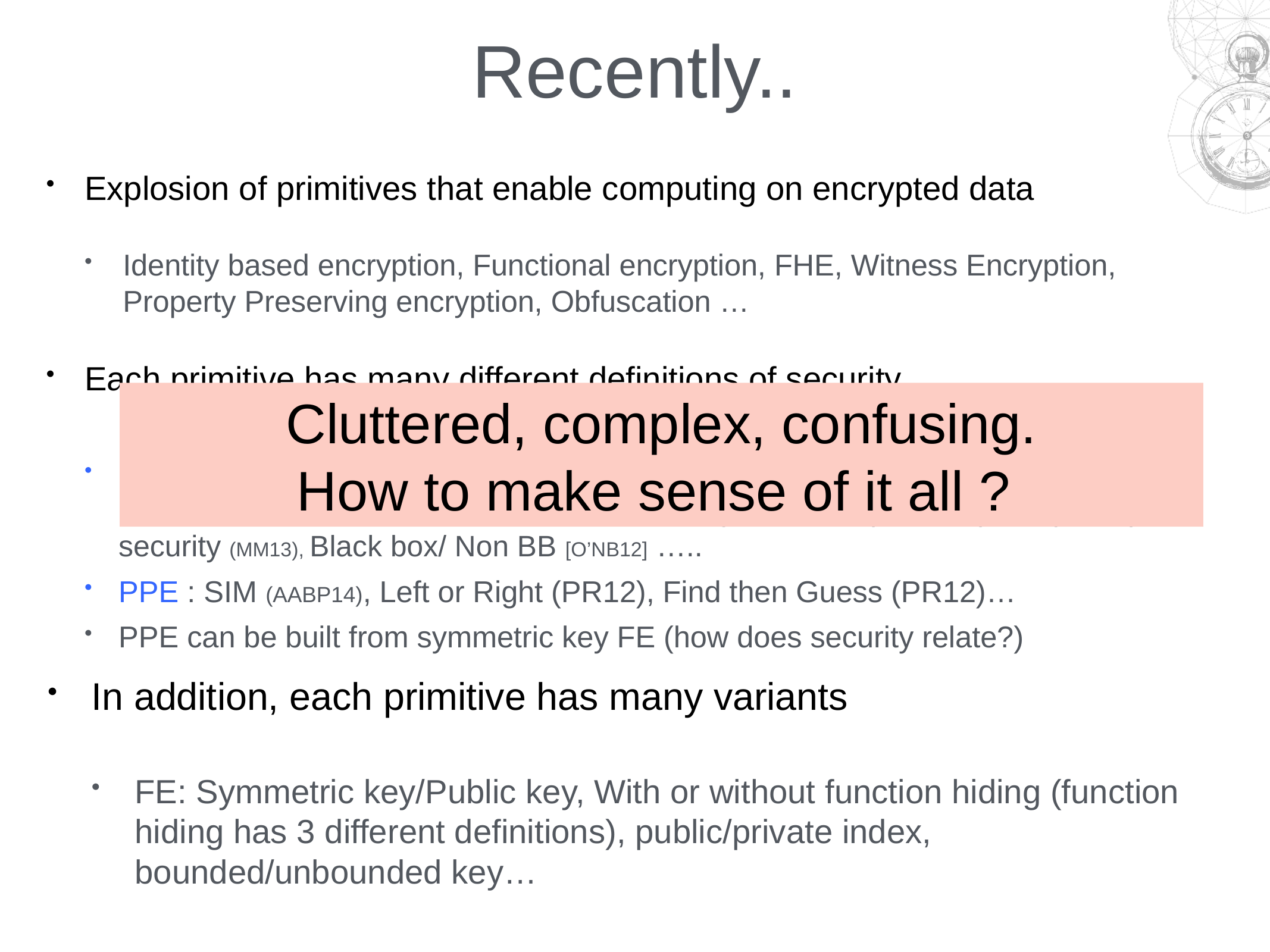

# Recently..
Explosion of primitives that enable computing on encrypted data
Identity based encryption, Functional encryption, FHE, Witness Encryption, Property Preserving encryption, Obfuscation …
Each primitive has many different definitions of security

FE : IND (BF01,SW05..), Adaptive SIM (BSW11), Non-adaptive SIM (ON10), unbounded SIM (AGVW13}, Relaxed Sim (AKS14), Bounded key IND/SIM (GVW12), Fully-adaptive security (MM13), Black box/ Non BB [O’NB12] …..
PPE : SIM (AABP14), Left or Right (PR12), Find then Guess (PR12)…
PPE can be built from symmetric key FE (how does security relate?)

Cluttered, complex, confusing.
How to make sense of it all ?
In addition, each primitive has many variants
FE: Symmetric key/Public key, With or without function hiding (function hiding has 3 different definitions), public/private index, bounded/unbounded key…